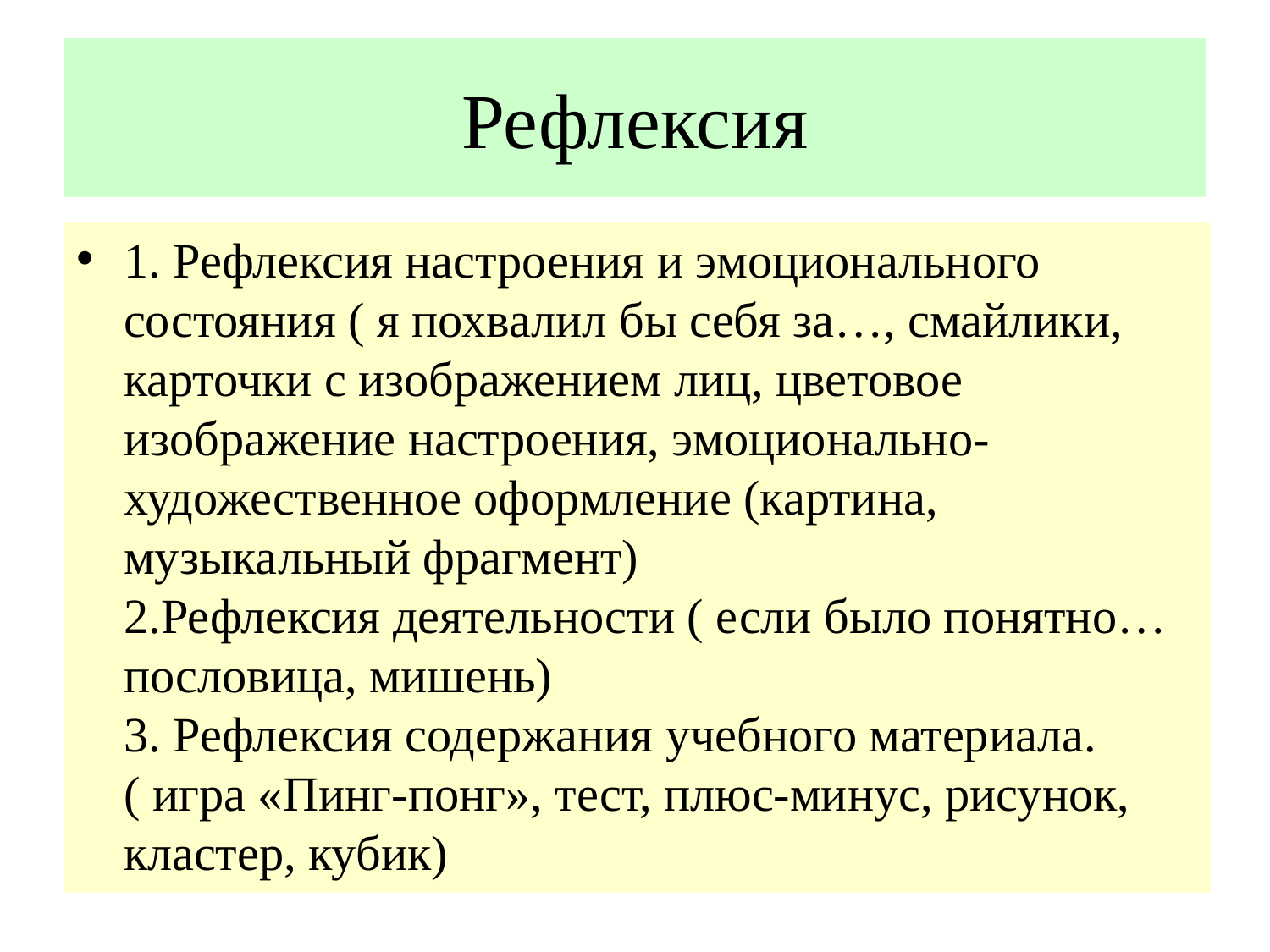

# Рефлексия
1. Рефлексия настроения и эмоционального состояния ( я похвалил бы себя за…, смайлики, карточки с изображением лиц, цветовое изображение настроения, эмоционально-художественное оформление (картина, музыкальный фрагмент)
2.Рефлексия деятельности ( если было понятно… пословица, мишень)
3. Рефлексия содержания учебного материала.( игра «Пинг-понг», тест, плюс-минус, рисунок, кластер, кубик)